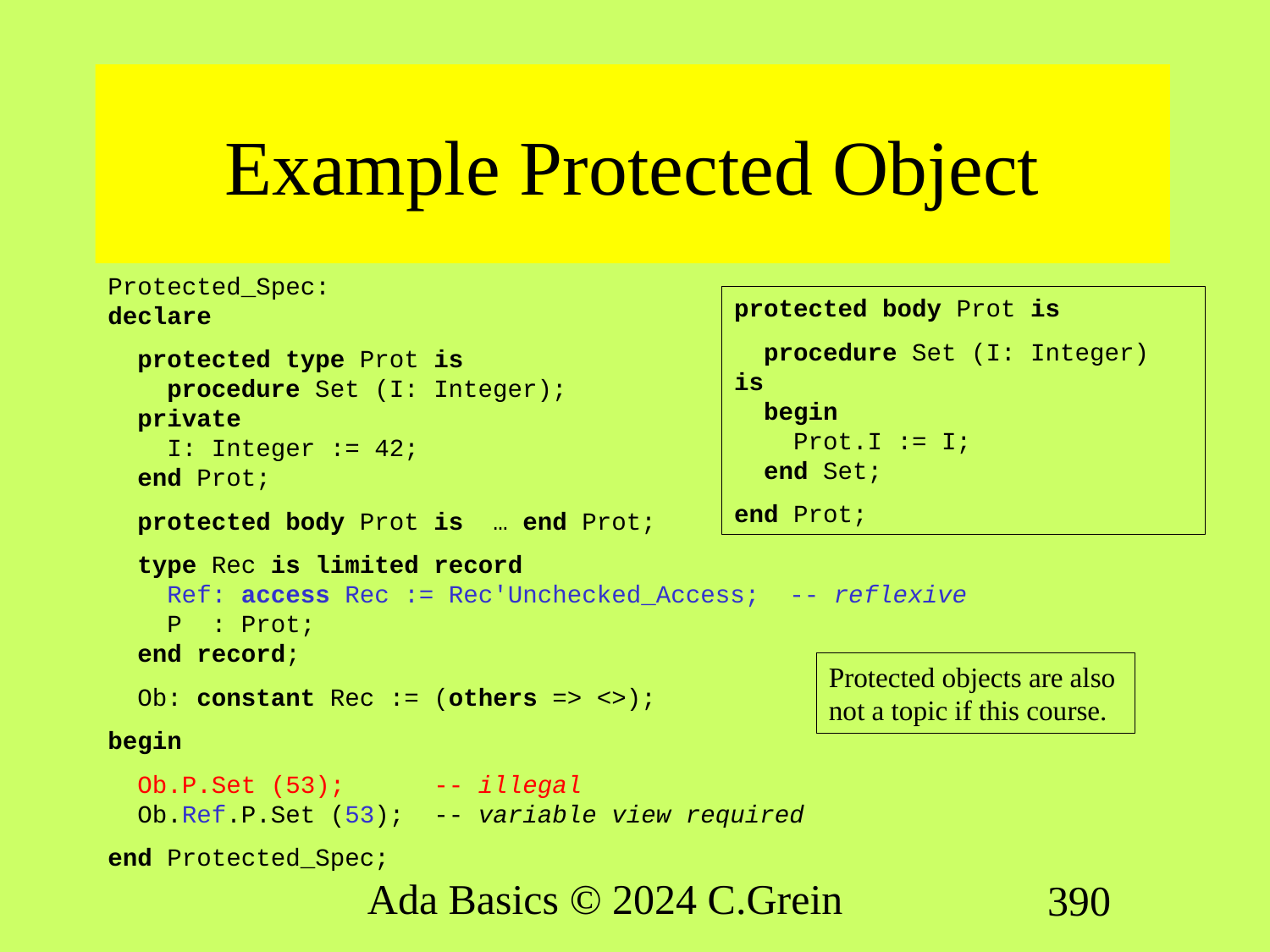

# Example Protected Object
Protected_Spec:
declare
  protected type Prot is
    procedure Set (I: Integer);
  private
    I: Integer := 42;
  end Prot;
  protected body Prot is  … end Prot;
  type Rec is limited record
    Ref: access Rec := Rec'Unchecked_Access;  -- reflexive
    P  : Prot;
  end record;
  Ob: constant Rec := (others => <>);
begin
  Ob.P.Set (53);      -- illegal
  Ob.Ref.P.Set (53);  -- variable view required
end Protected_Spec;
protected body Prot is
  procedure Set (I: Integer) is
  begin
    Prot.I := I;
  end Set;
end Prot;
Protected objects are also not a topic if this course.
Ada Basics © 2024 C.Grein
390